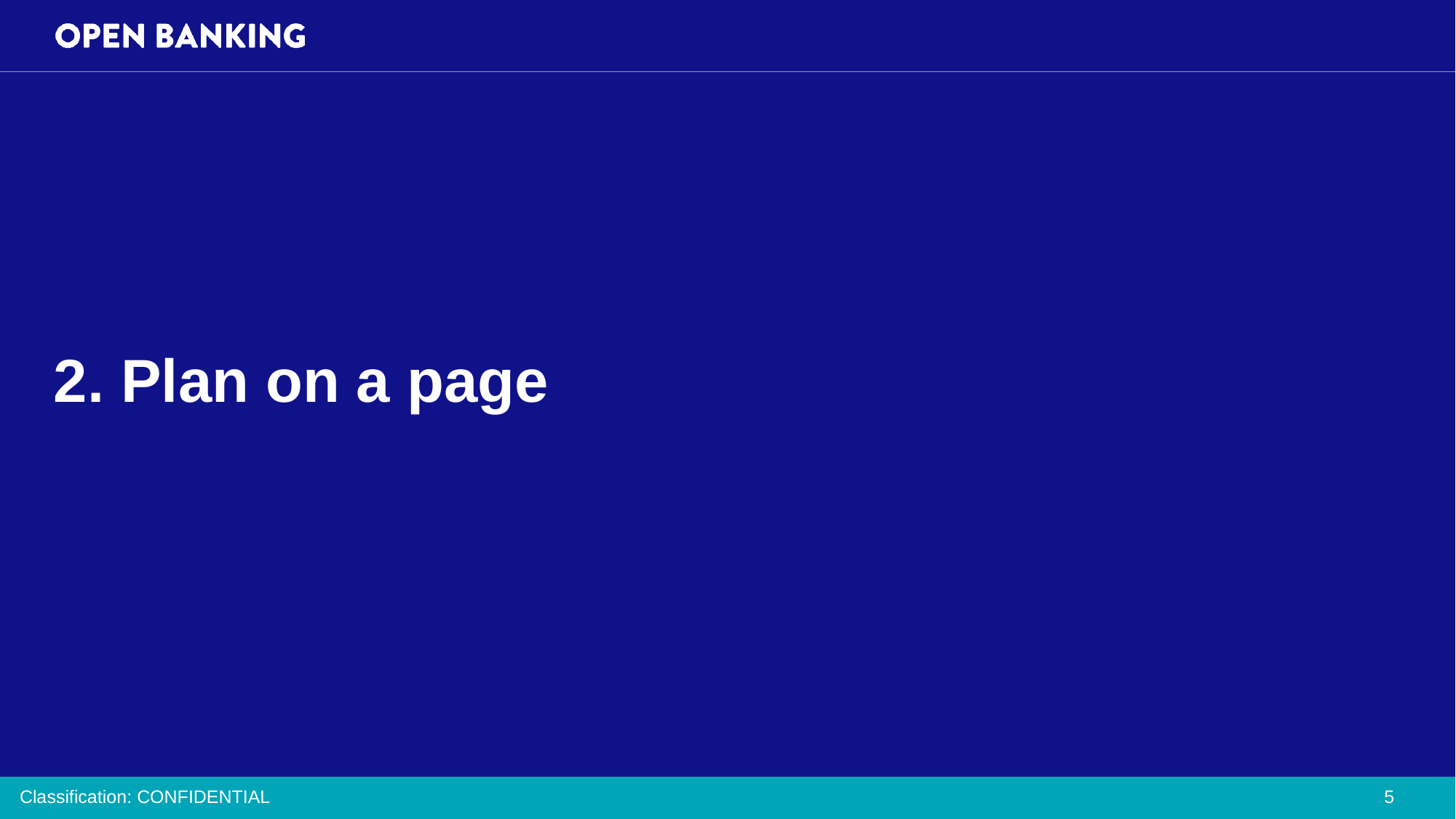

# 2. Plan on a page
Classification: CONFIDENTIAL
5